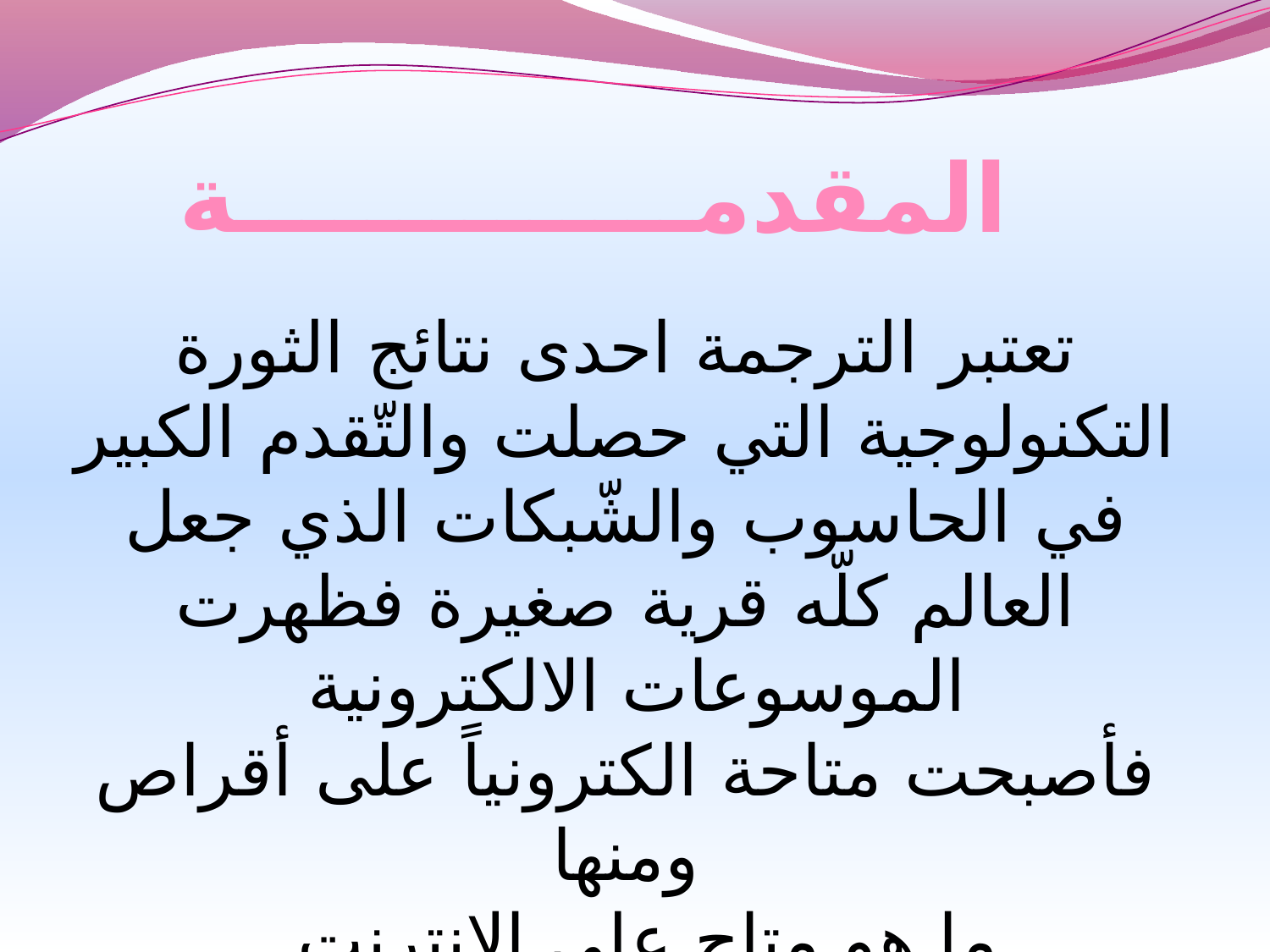

المقدمــــــــــــــة
تعتبر الترجمة احدى نتائج الثورة التكنولوجية التي حصلت والتّقدم الكبير في الحاسوب والشّبكات الذي جعل
العالم كلّه قرية صغيرة فظهرت الموسوعات الالكترونية
فأصبحت متاحة الكترونياً على أقراص ومنها
 ما هو متاح على الانترنت .